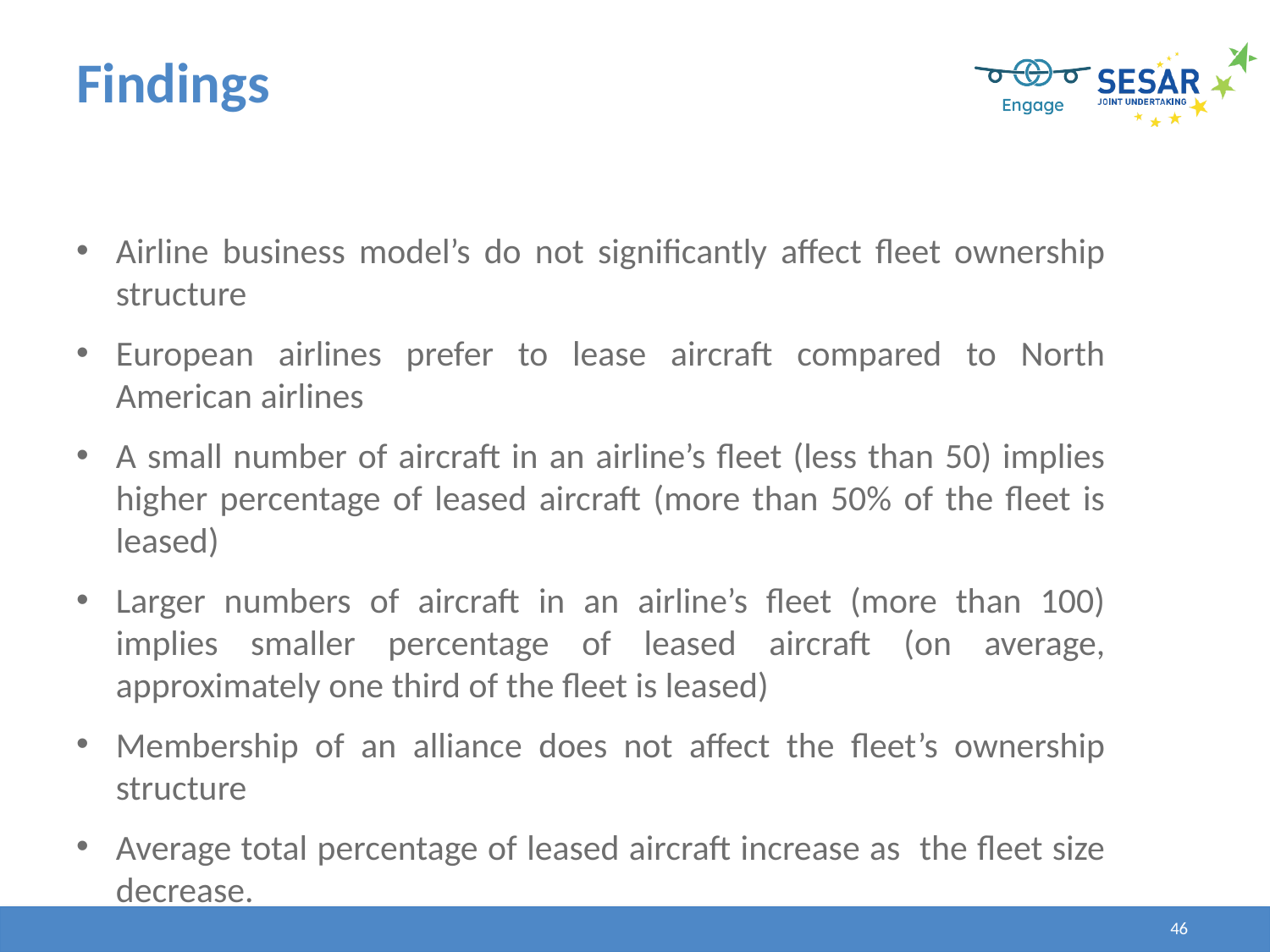

# Findings
Airline business model’s do not significantly affect fleet ownership structure
European airlines prefer to lease aircraft compared to North American airlines
A small number of aircraft in an airline’s fleet (less than 50) implies higher percentage of leased aircraft (more than 50% of the fleet is leased)
Larger numbers of aircraft in an airline’s fleet (more than 100) implies smaller percentage of leased aircraft (on average, approximately one third of the fleet is leased)
Membership of an alliance does not affect the fleet’s ownership structure
Average total percentage of leased aircraft increase as  the fleet size decrease.
46